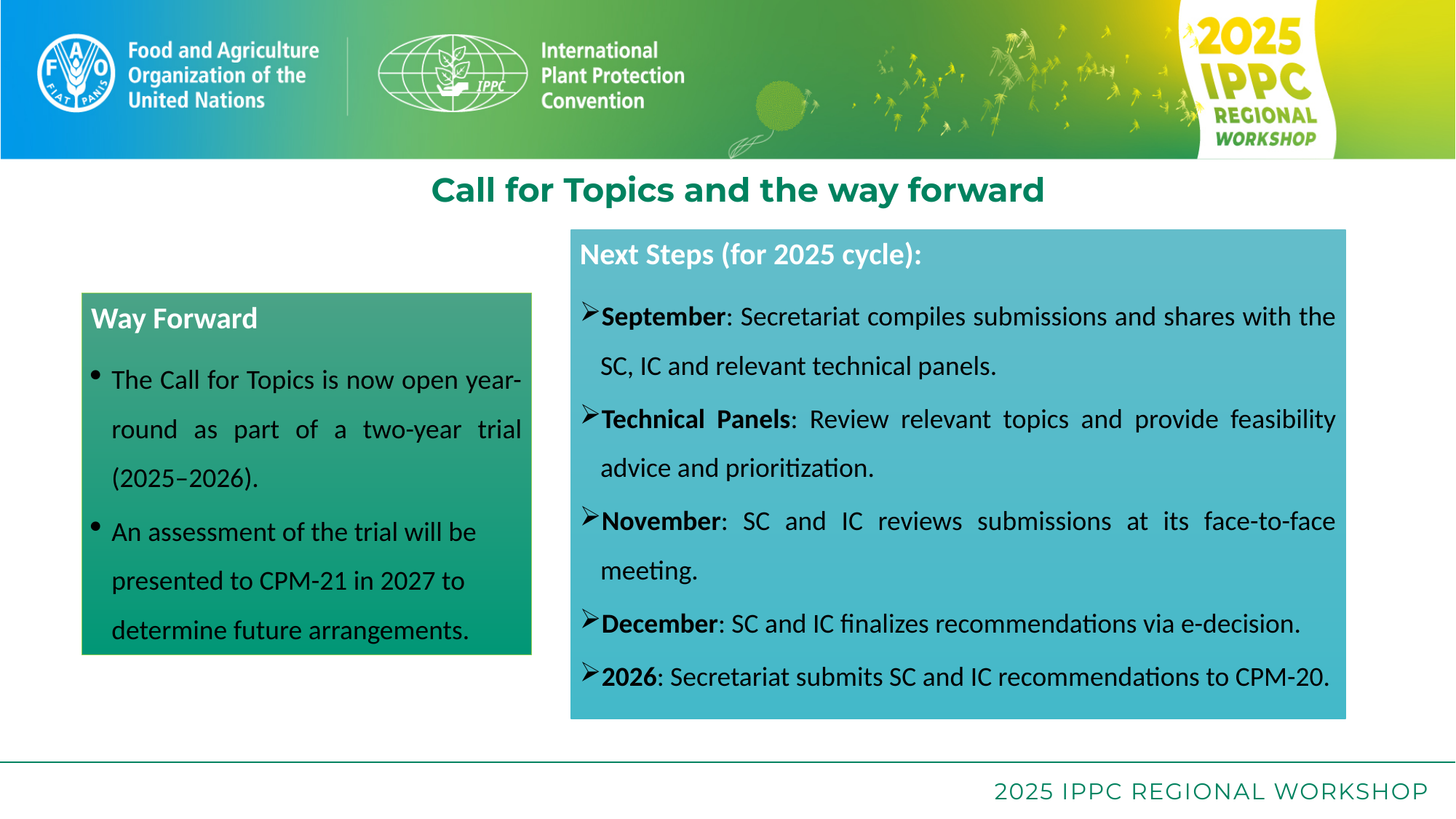

# Call for Topics and the way forward
Way Forward
The Call for Topics is now open year-round as part of a two-year trial (2025–2026).
An assessment of the trial will be presented to CPM-21 in 2027 to determine future arrangements.
Next Steps (for 2025 cycle):
September: Secretariat compiles submissions and shares with the SC, IC and relevant technical panels.
Technical Panels: Review relevant topics and provide feasibility advice and prioritization.
November: SC and IC reviews submissions at its face-to-face meeting.
December: SC and IC finalizes recommendations via e-decision.
2026: Secretariat submits SC and IC recommendations to CPM-20.